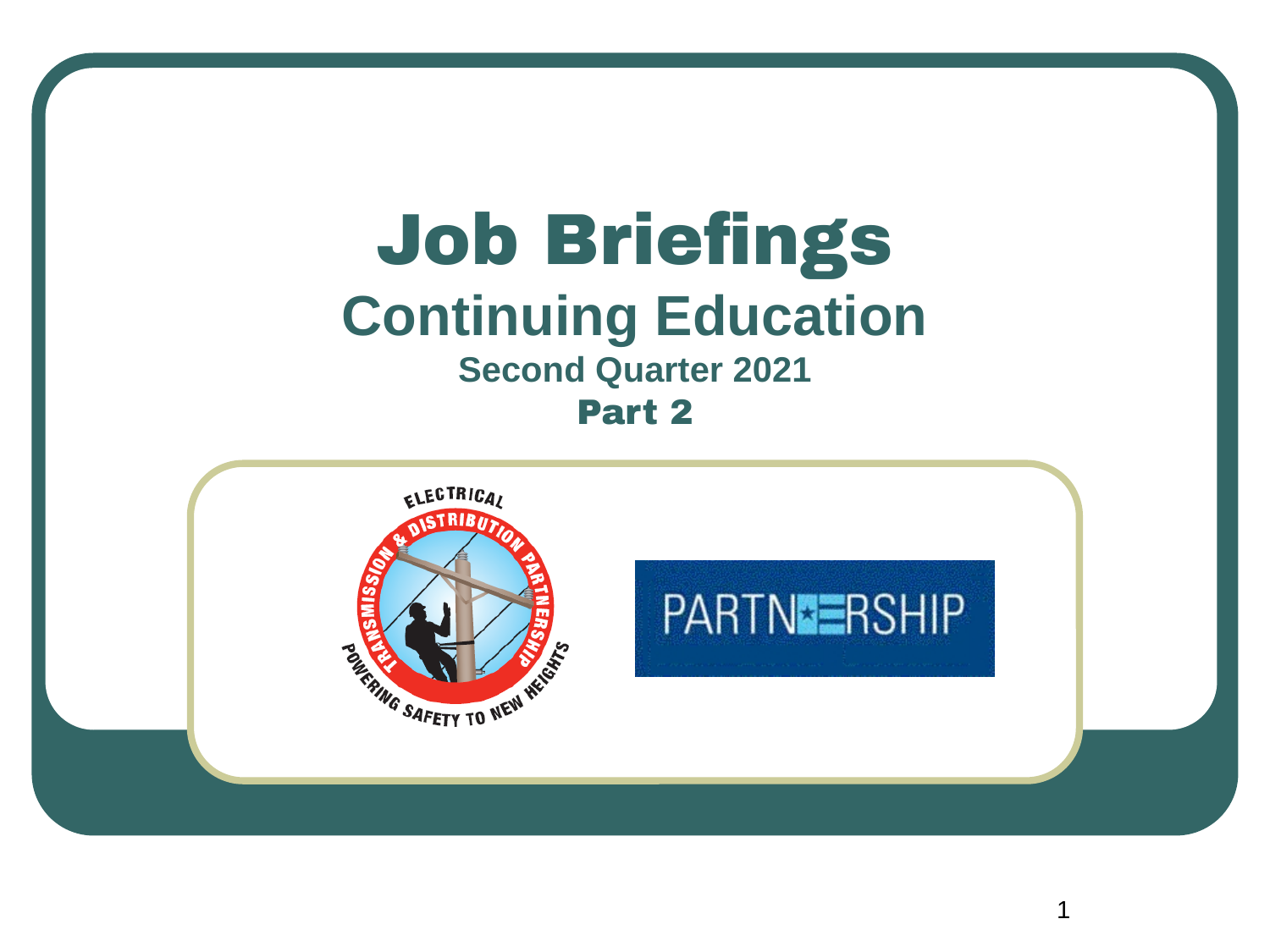

# Job Briefings Continuing Education Second Quarter 2021 Part 2
1